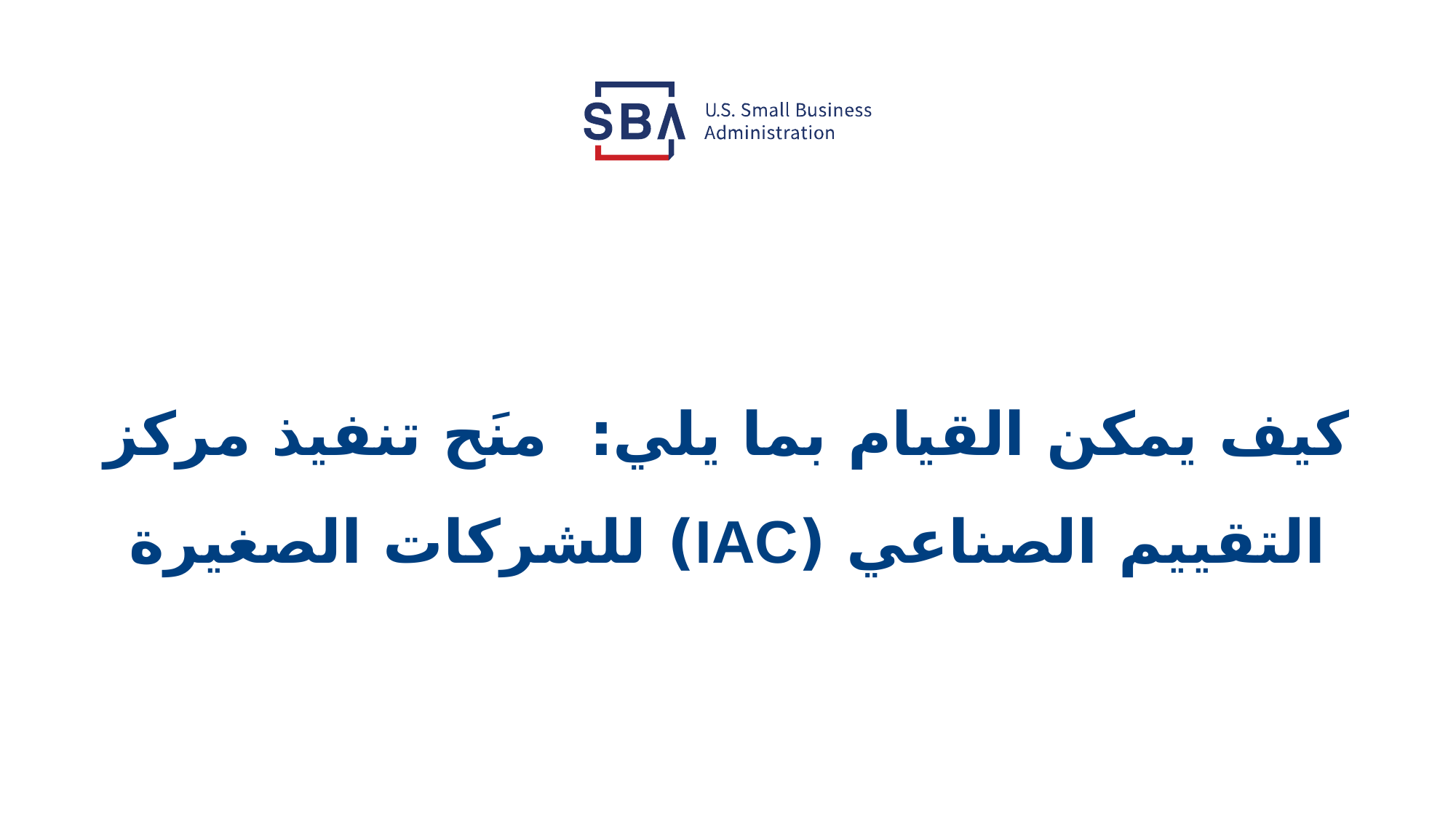

# كيف يمكن القيام بما يلي:  منَح تنفيذ مركز التقييم الصناعي (IAC) للشركات الصغيرة